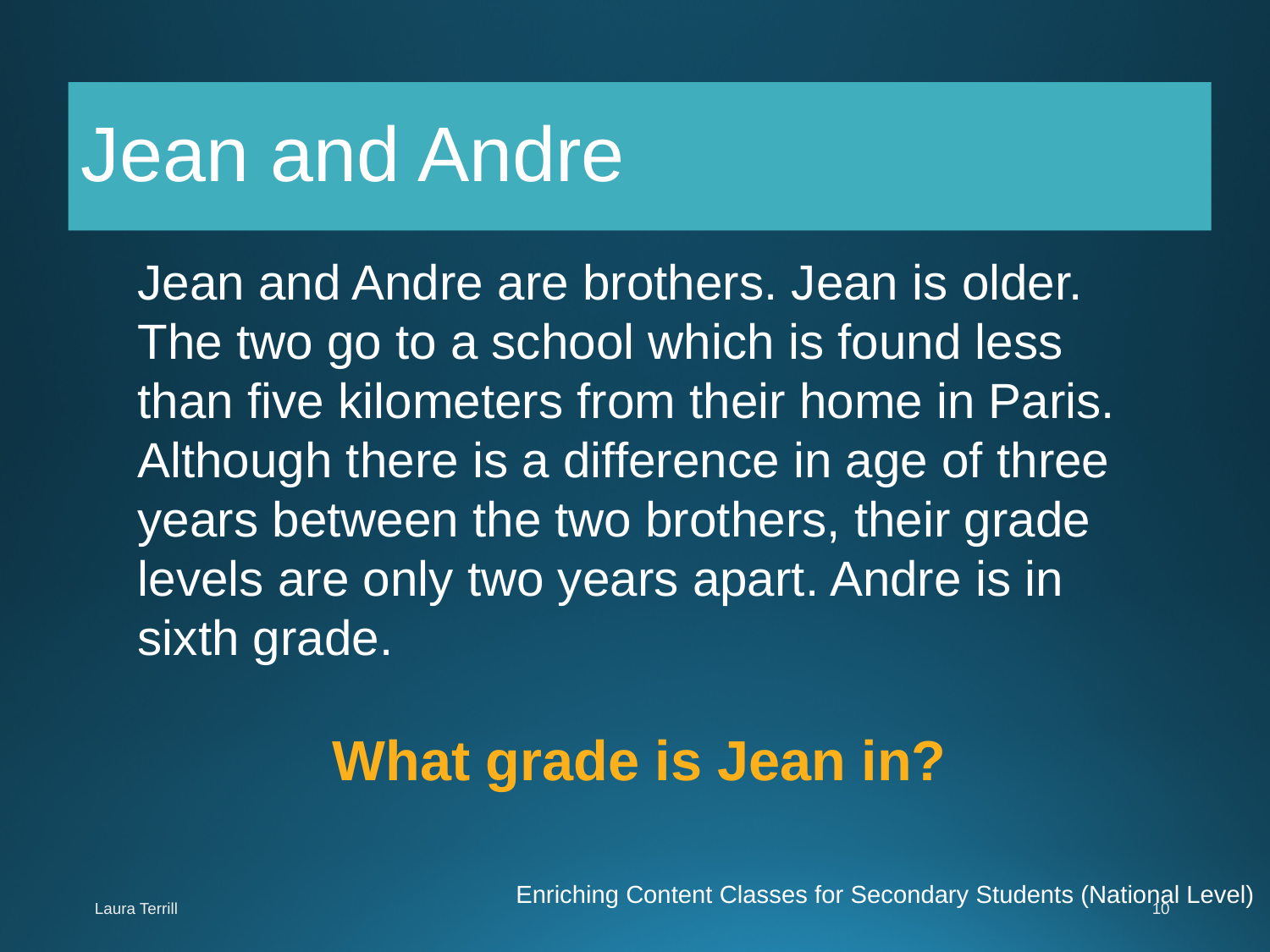

# Jean and Andre
Jean and Andre are brothers. Jean is older. The two go to a school which is found less than five kilometers from their home in Paris. Although there is a difference in age of three years between the two brothers, their grade levels are only two years apart. Andre is in sixth grade.

 What grade is Jean in?

Enriching Content Classes for Secondary Students (National Level)
Laura Terrill
10